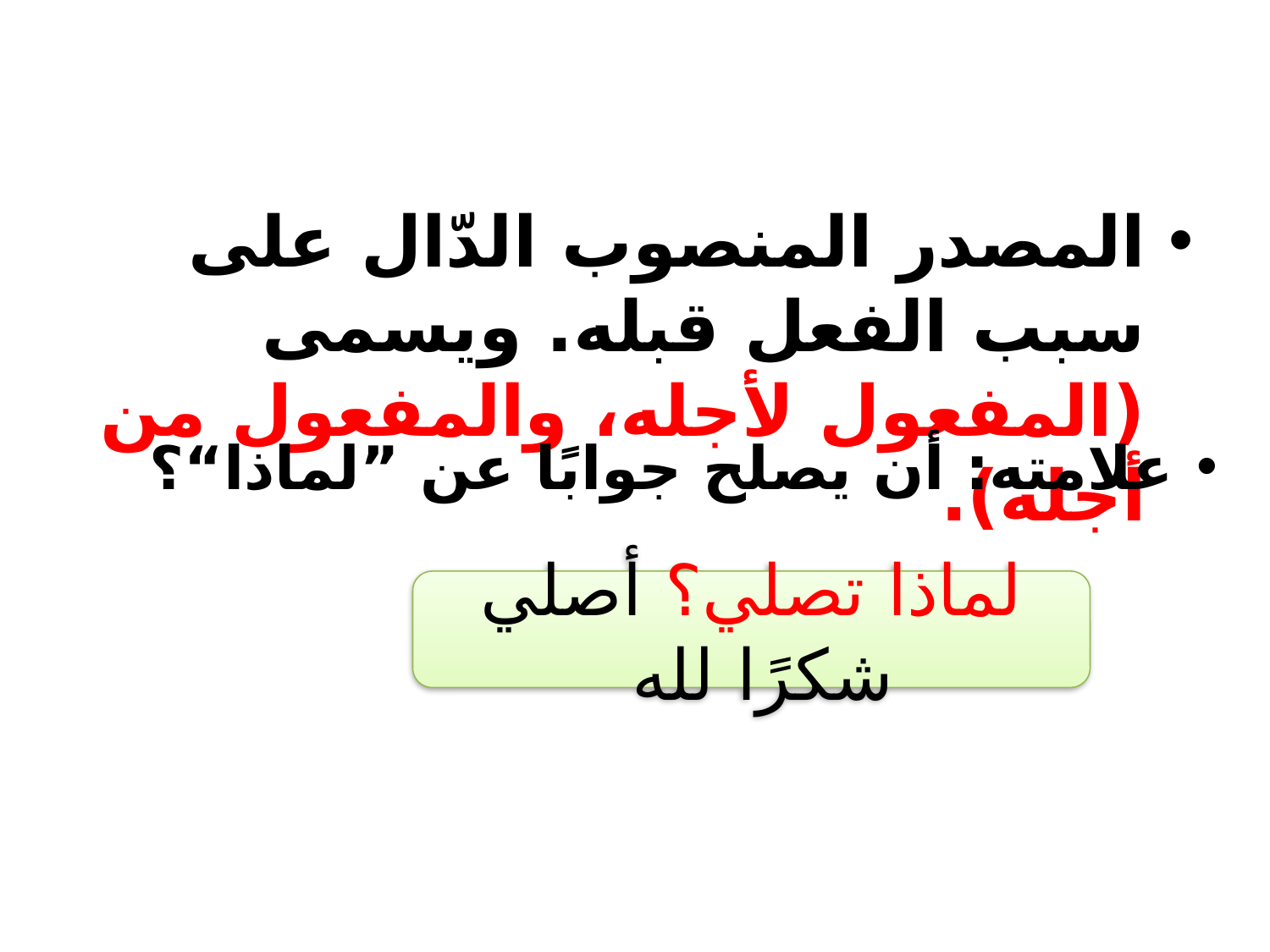

المصدر المنصوب الدّال على سبب الفعل قبله. ويسمى (المفعول لأجله، والمفعول من أجله).

علامته: أن يصلح جوابًا عن ”لماذا“؟

لماذا تصلي؟ أصلي شكرًا لله